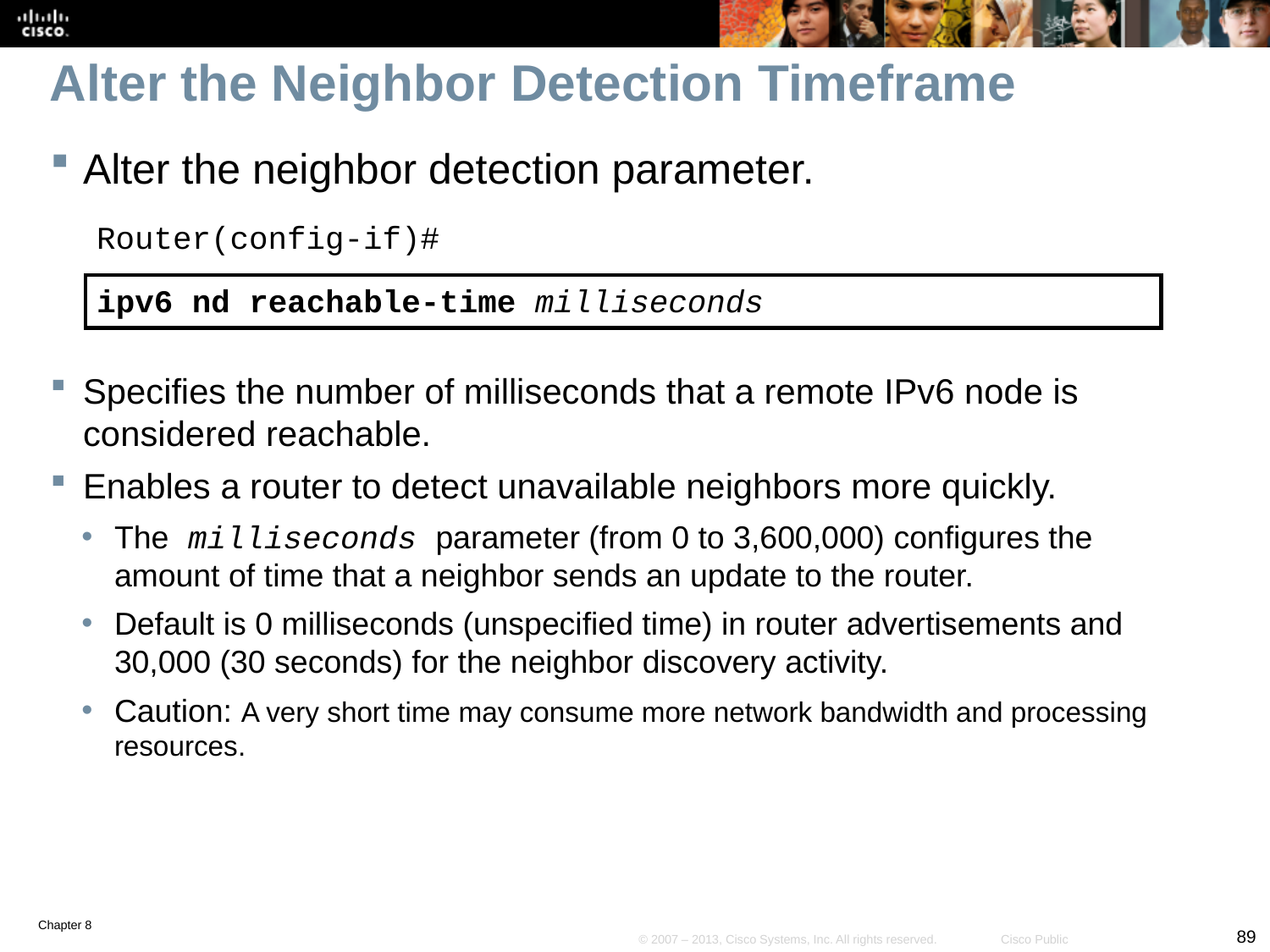

# Alter the Neighbor Detection Timeframe
Alter the neighbor detection parameter.
Router(config-if)#
ipv6 nd reachable-time milliseconds
Specifies the number of milliseconds that a remote IPv6 node is considered reachable.
Enables a router to detect unavailable neighbors more quickly.
The milliseconds parameter (from 0 to 3,600,000) configures the amount of time that a neighbor sends an update to the router.
Default is 0 milliseconds (unspecified time) in router advertisements and 30,000 (30 seconds) for the neighbor discovery activity.
Caution: A very short time may consume more network bandwidth and processing resources.